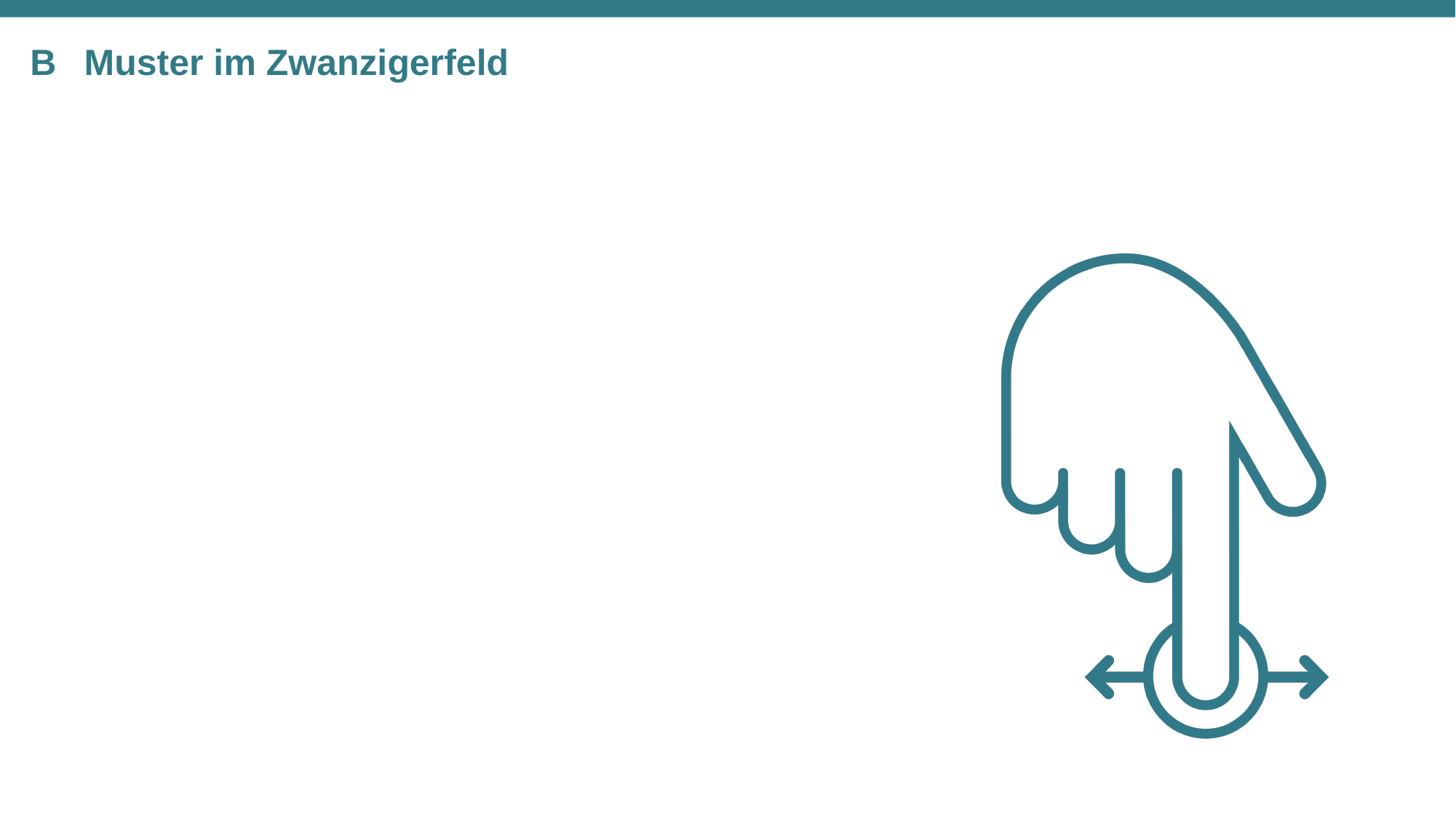

# B	Muster im Zwanzigerfeld
|  |  |
| --- | --- |